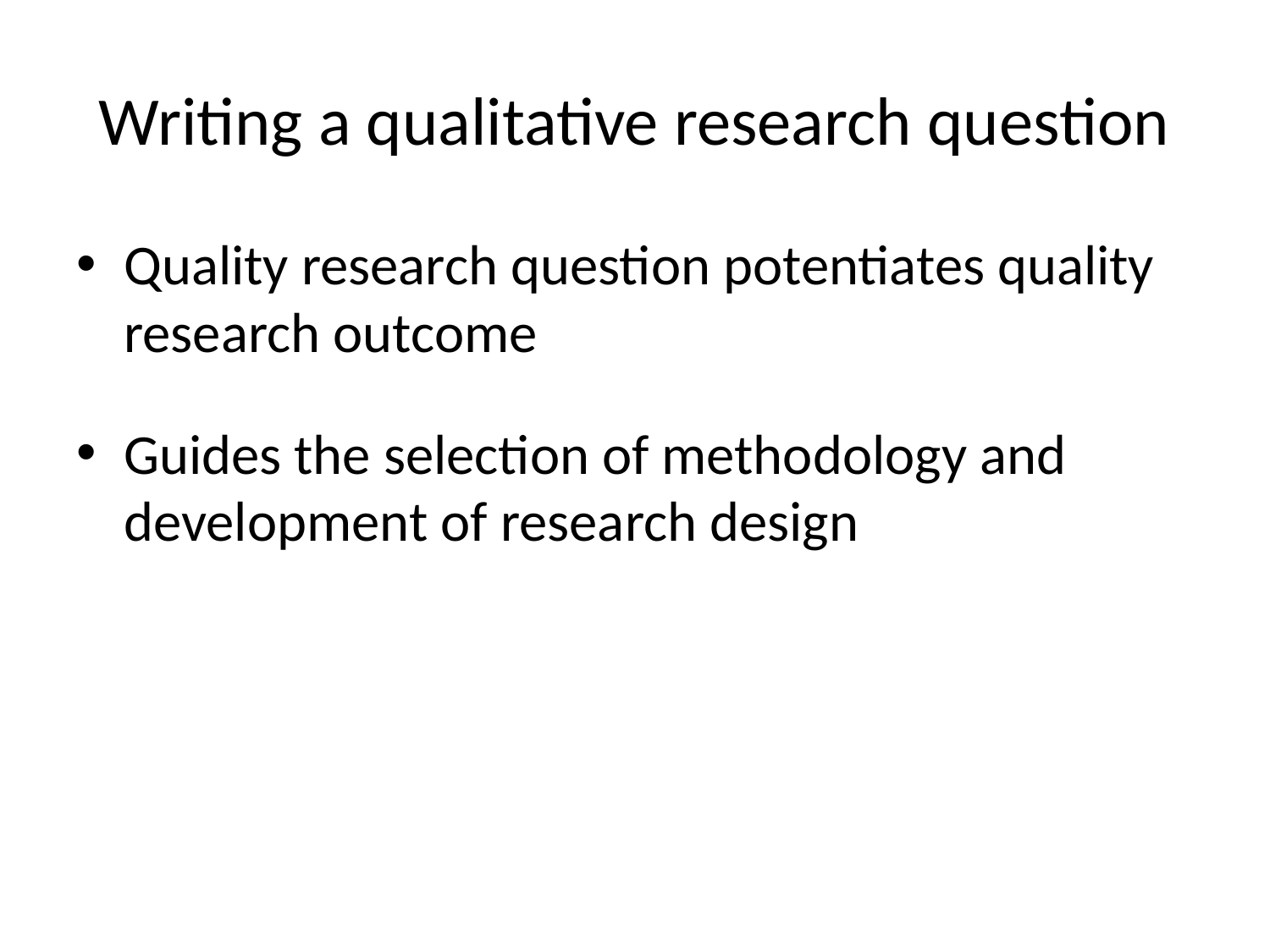

# Writing a qualitative research question
Quality research question potentiates quality research outcome
Guides the selection of methodology and development of research design